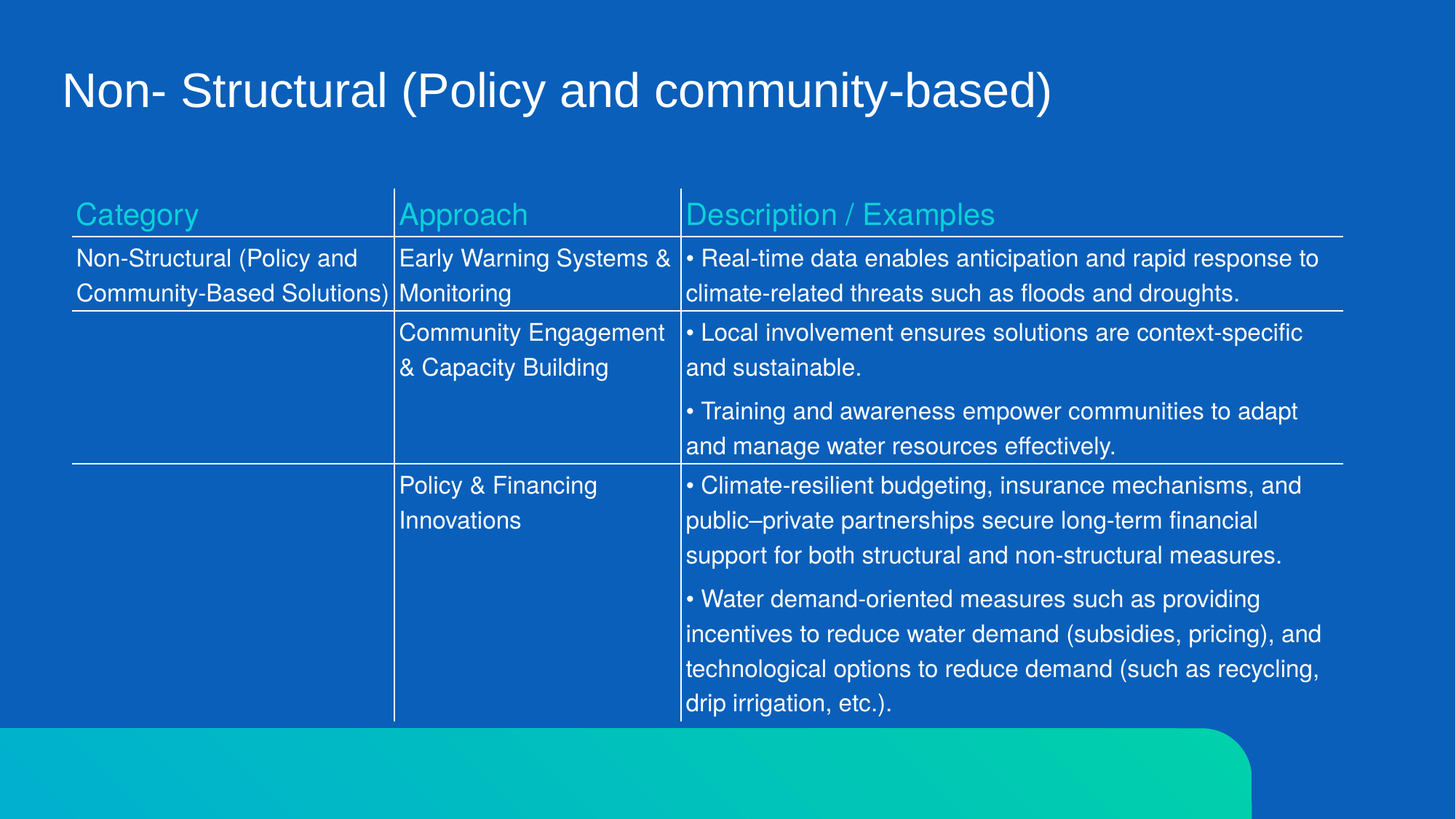

# Non- Structural (Policy and community-based)

| Category | Approach | Description / Examples |
| --- | --- | --- |
| Non-Structural (Policy and Community-Based Solutions) | Early Warning Systems & Monitoring | • Real-time data enables anticipation and rapid response to climate-related threats such as floods and droughts. |
|  | Community Engagement & Capacity Building | • Local involvement ensures solutions are context-specific and sustainable. • Training and awareness empower communities to adapt and manage water resources effectively. |
|  | Policy & Financing Innovations | • Climate-resilient budgeting, insurance mechanisms, and public–private partnerships secure long-term financial support for both structural and non-structural measures. • Water demand-oriented measures such as providing incentives to reduce water demand (subsidies, pricing), and technological options to reduce demand (such as recycling, drip irrigation, etc.). |